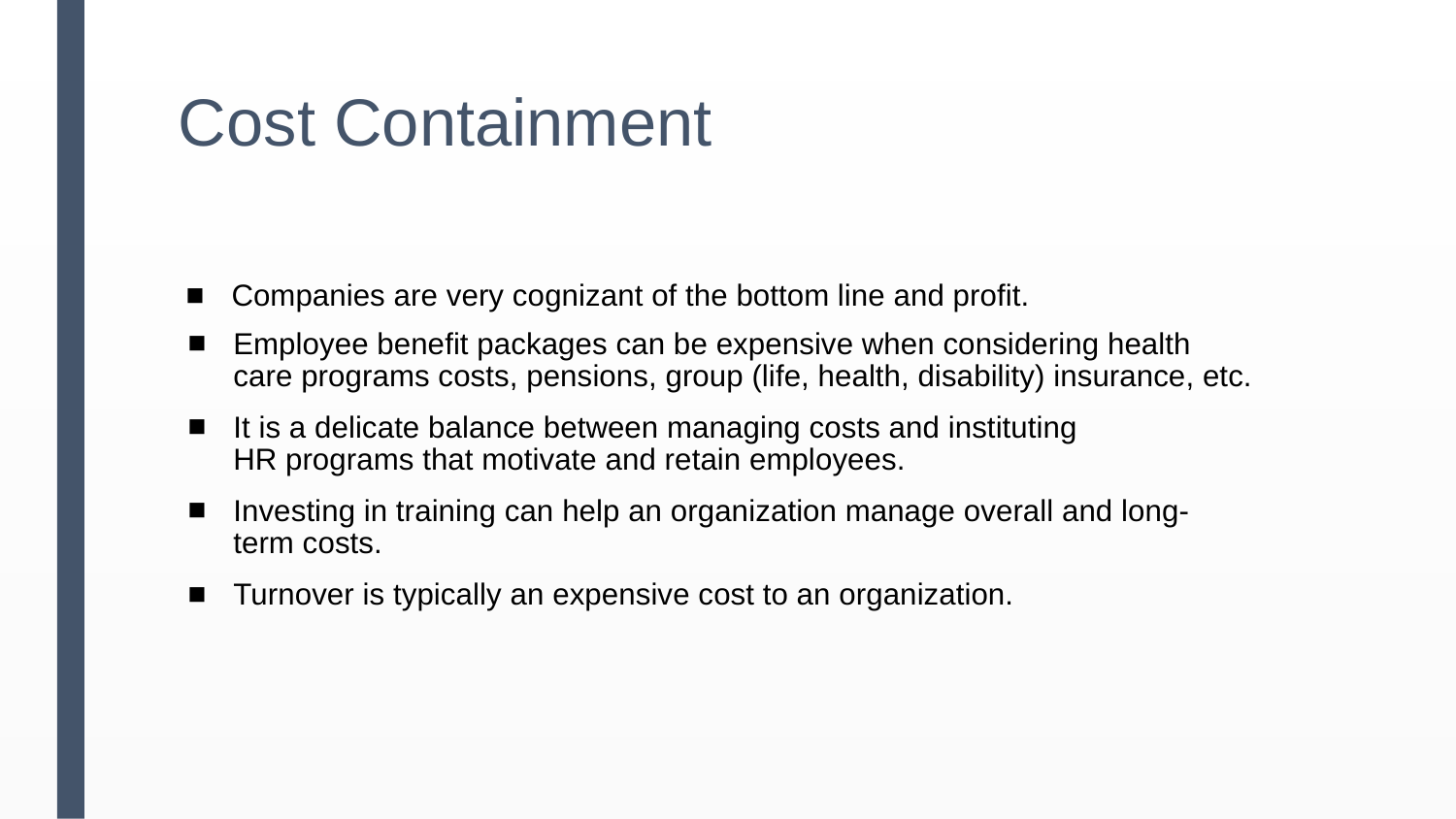

# Cost Containment
Companies are very cognizant of the bottom line and profit.
Employee benefit packages can be expensive when considering health care programs costs, pensions, group (life, health, disability) insurance, etc.
It is a delicate balance between managing costs and instituting HR programs that motivate and retain employees.
Investing in training can help an organization manage overall and long-term costs.
Turnover is typically an expensive cost to an organization.